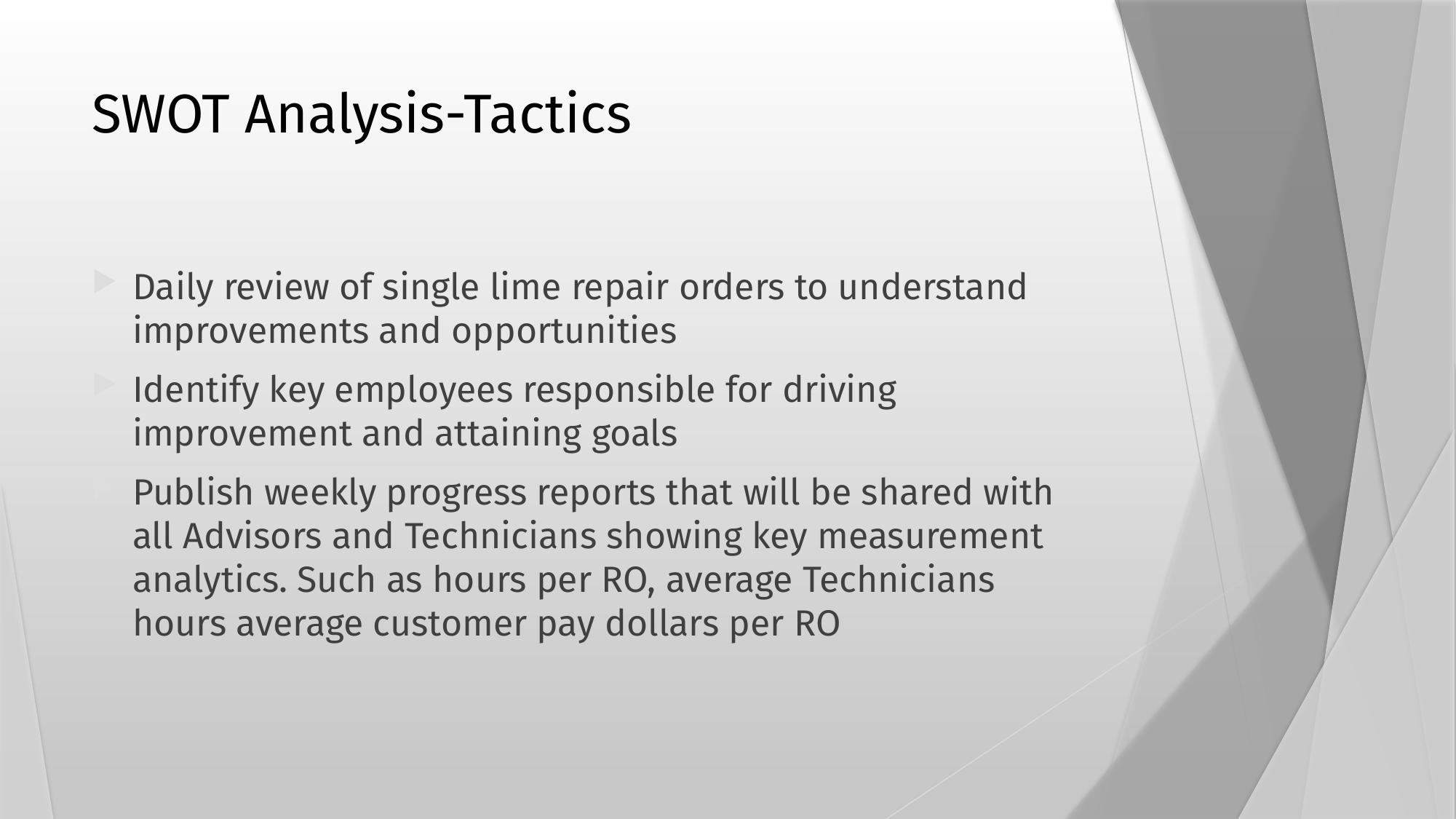

# SWOT Analysis-Tactics
Daily review of single lime repair orders to understand improvements and opportunities
Identify key employees responsible for driving improvement and attaining goals
Publish weekly progress reports that will be shared with all Advisors and Technicians showing key measurement analytics. Such as hours per RO, average Technicians hours average customer pay dollars per RO